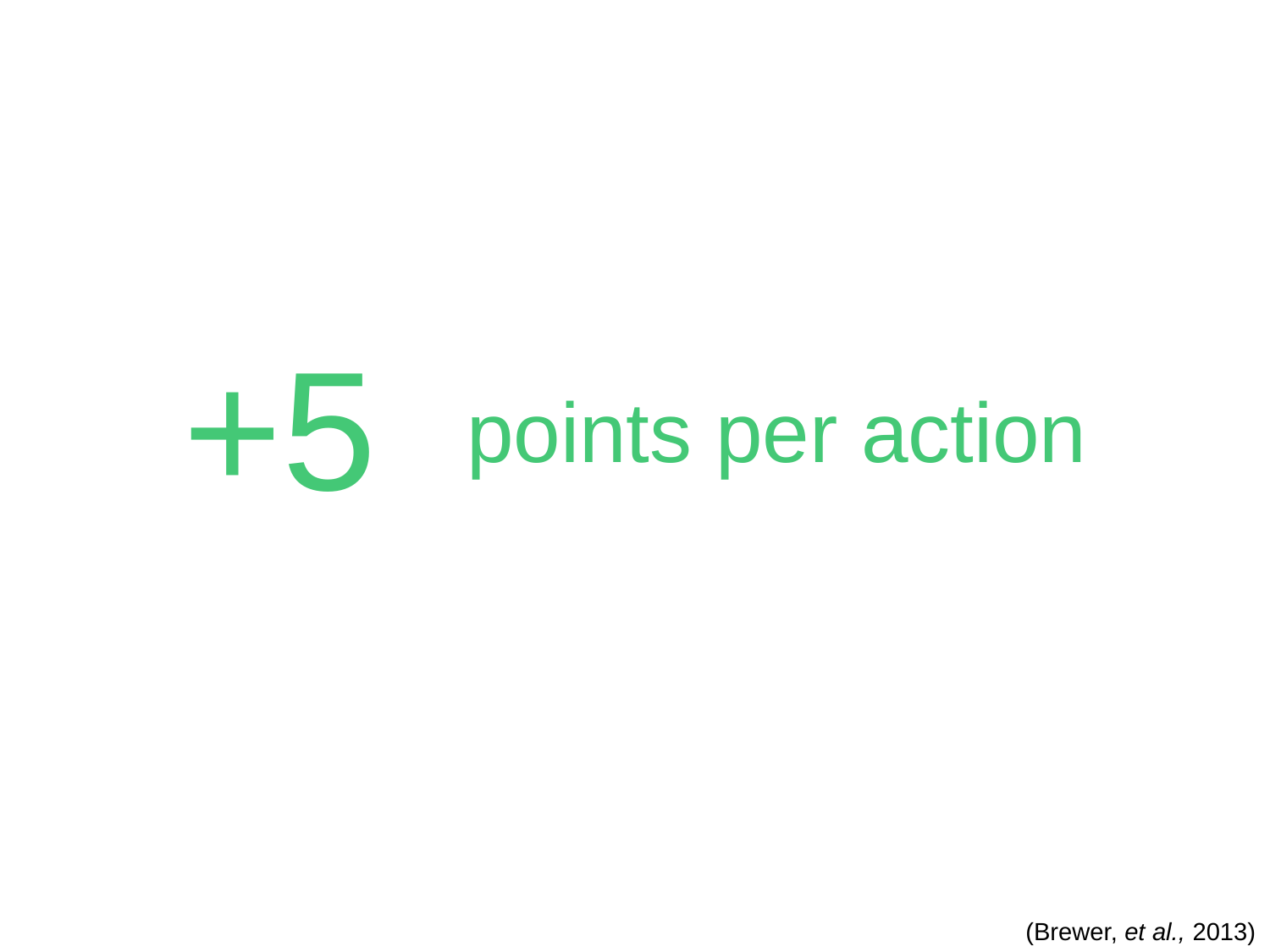

+5
points per action
(Brewer, et al., 2013)